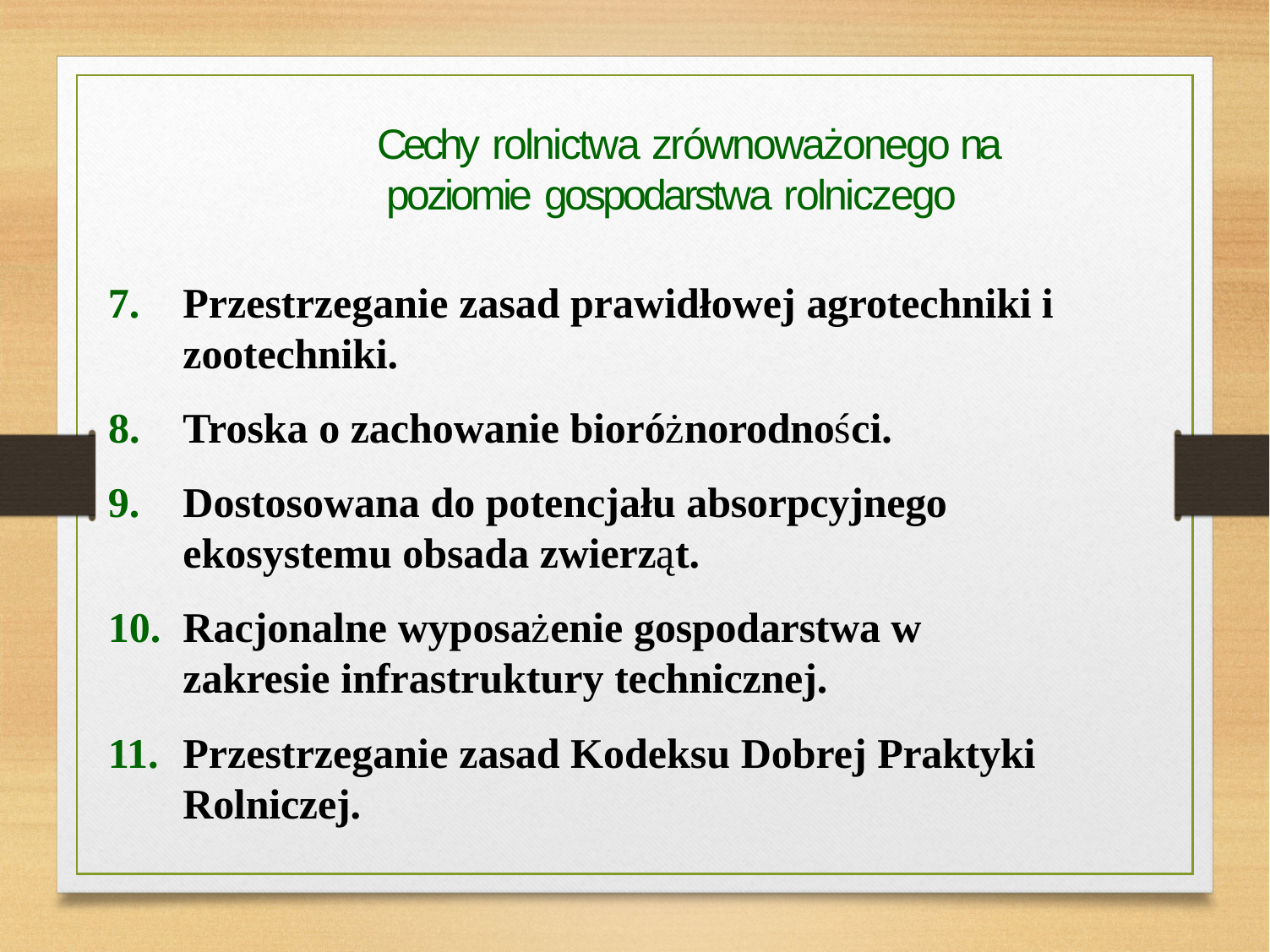

Cechy rolnictwa zrównoważonego na poziomie gospodarstwa rolniczego

Przestrzeganie zasad prawidłowej agrotechniki i zootechniki.
Troska o zachowanie bioróżnorodności.
Dostosowana do potencjału absorpcyjnego ekosystemu obsada zwierząt.
Racjonalne wyposażenie gospodarstwa w zakresie infrastruktury technicznej.
Przestrzeganie zasad Kodeksu Dobrej Praktyki Rolniczej.